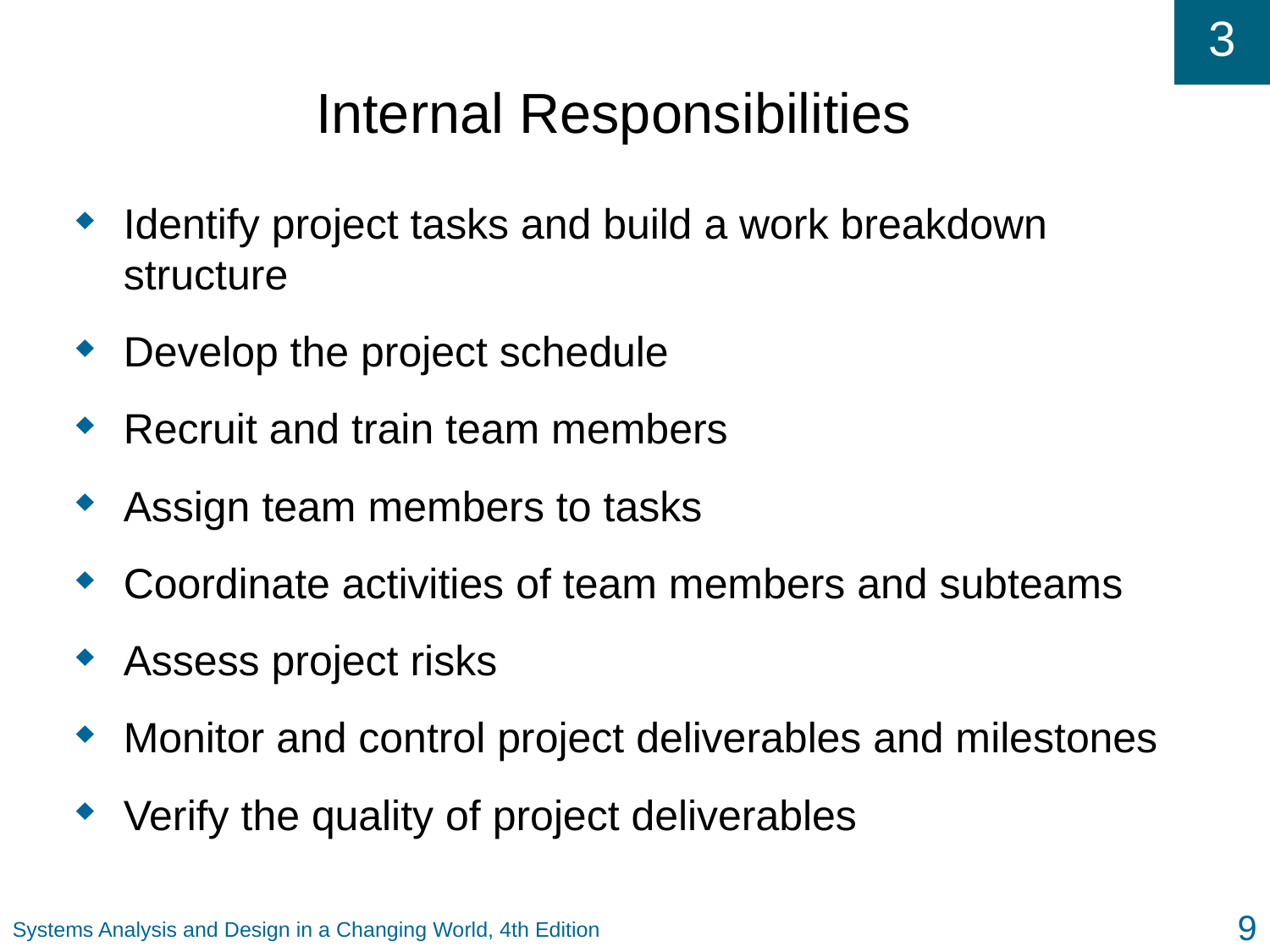

# Internal Responsibilities
Identify project tasks and build a work breakdown structure
Develop the project schedule
Recruit and train team members
Assign team members to tasks
Coordinate activities of team members and subteams
Assess project risks
Monitor and control project deliverables and milestones
Verify the quality of project deliverables
9
Systems Analysis and Design in a Changing World, 4th Edition